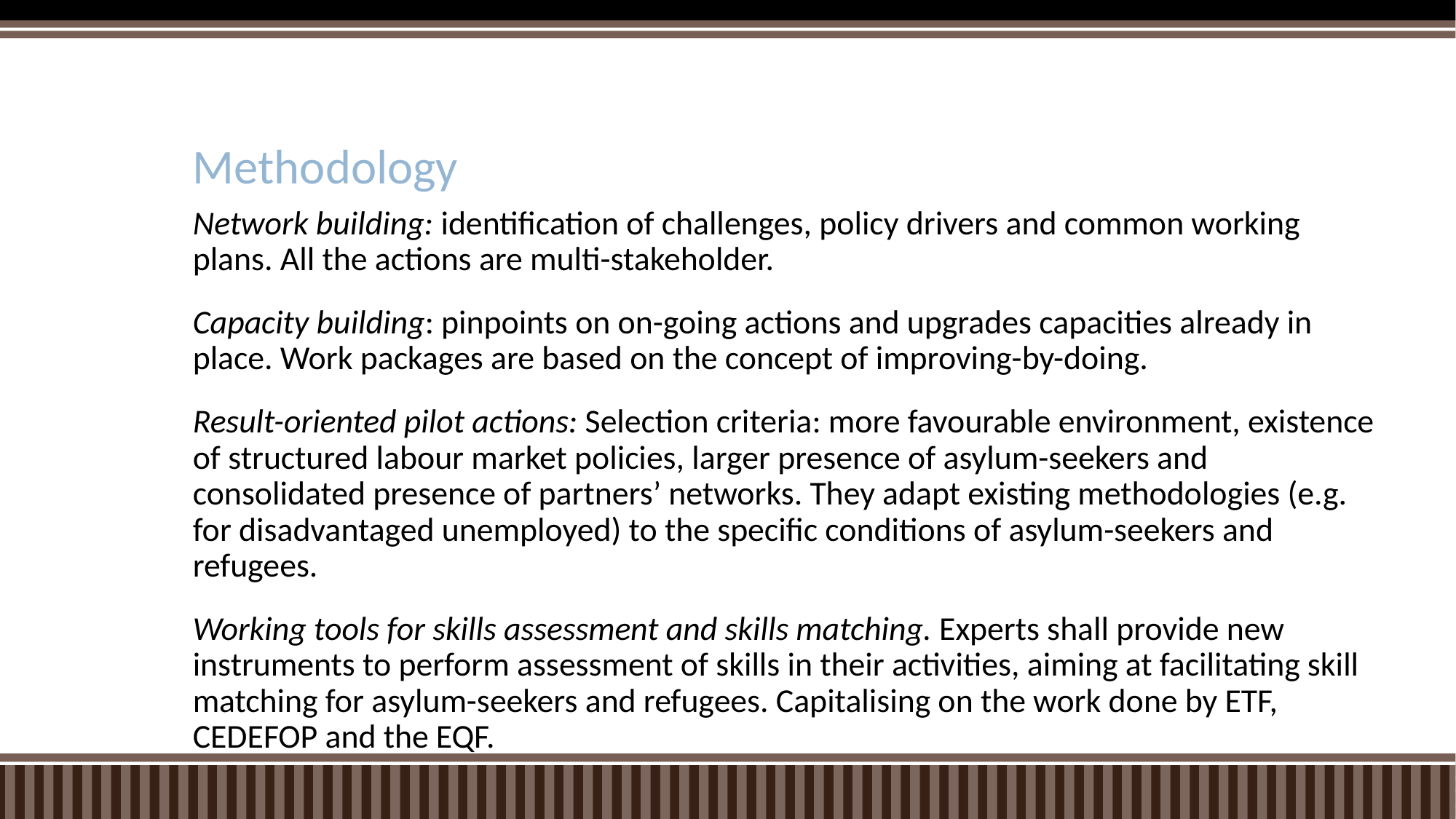

# Methodology
Network building: identification of challenges, policy drivers and common working plans. All the actions are multi-stakeholder.
Capacity building: pinpoints on on-going actions and upgrades capacities already in place. Work packages are based on the concept of improving-by-doing.
Result-oriented pilot actions: Selection criteria: more favourable environment, existence of structured labour market policies, larger presence of asylum-seekers and consolidated presence of partners’ networks. They adapt existing methodologies (e.g. for disadvantaged unemployed) to the specific conditions of asylum-seekers and refugees.
Working tools for skills assessment and skills matching. Experts shall provide new instruments to perform assessment of skills in their activities, aiming at facilitating skill matching for asylum-seekers and refugees. Capitalising on the work done by ETF, CEDEFOP and the EQF.